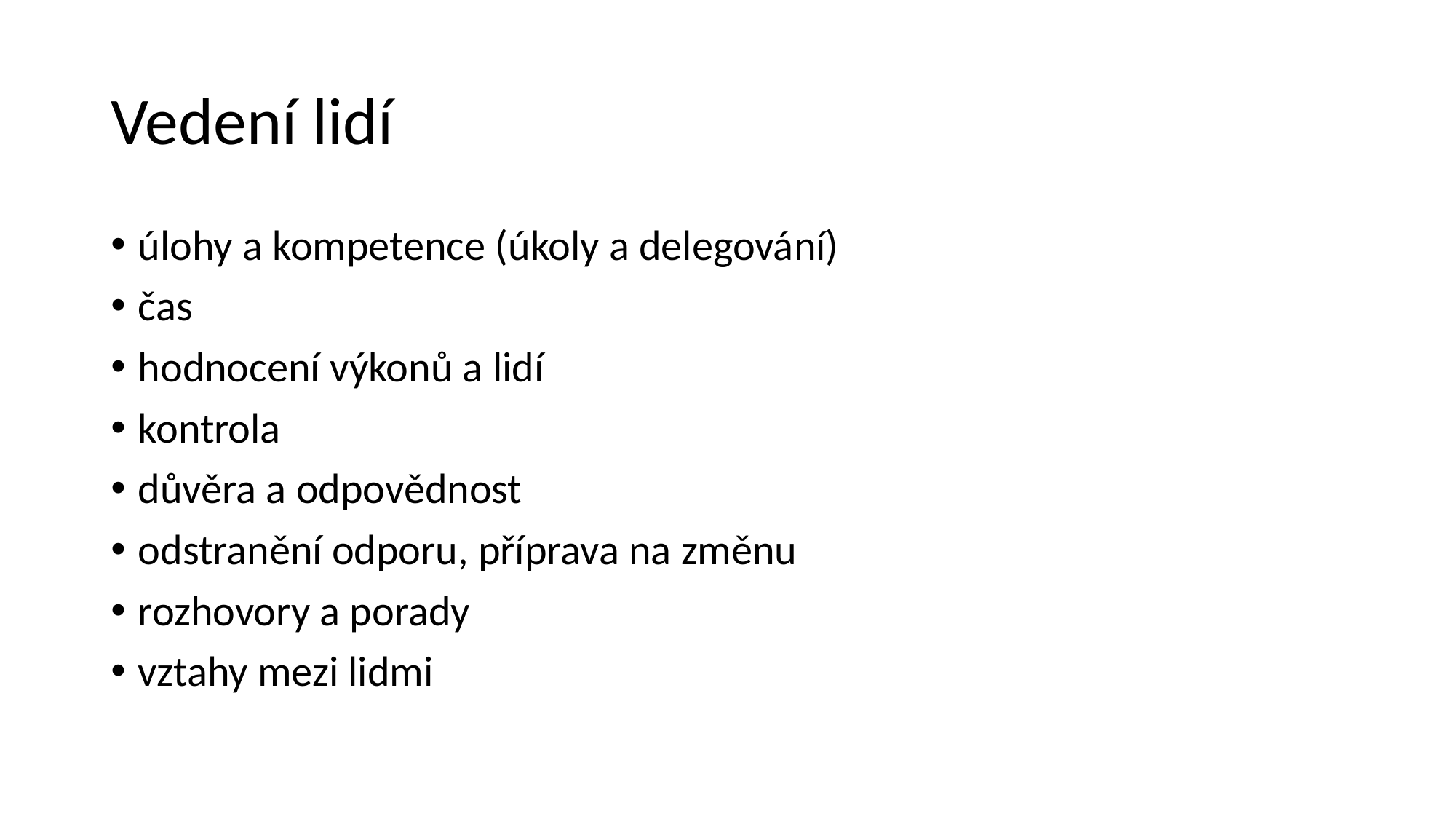

# Vedení lidí
úlohy a kompetence (úkoly a delegování)
čas
hodnocení výkonů a lidí
kontrola
důvěra a odpovědnost
odstranění odporu, příprava na změnu
rozhovory a porady
vztahy mezi lidmi